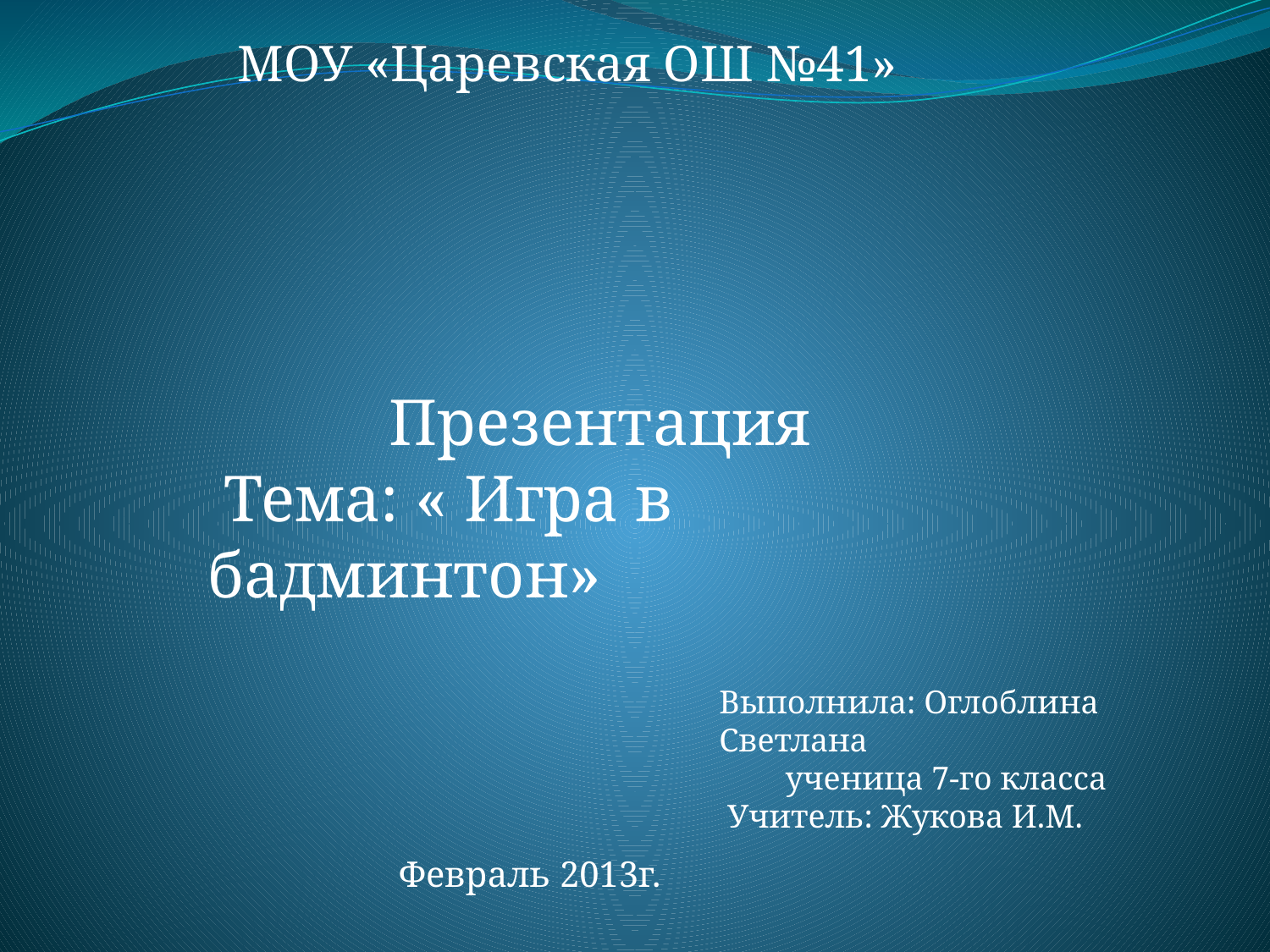

МОУ «Царевская ОШ №41»

           Презентация
 Тема: « Игра в бадминтон»
Выполнила: Оглоблина Светлана
        ученица 7-го класса
 Учитель: Жукова И.М.
Февраль 2013г.